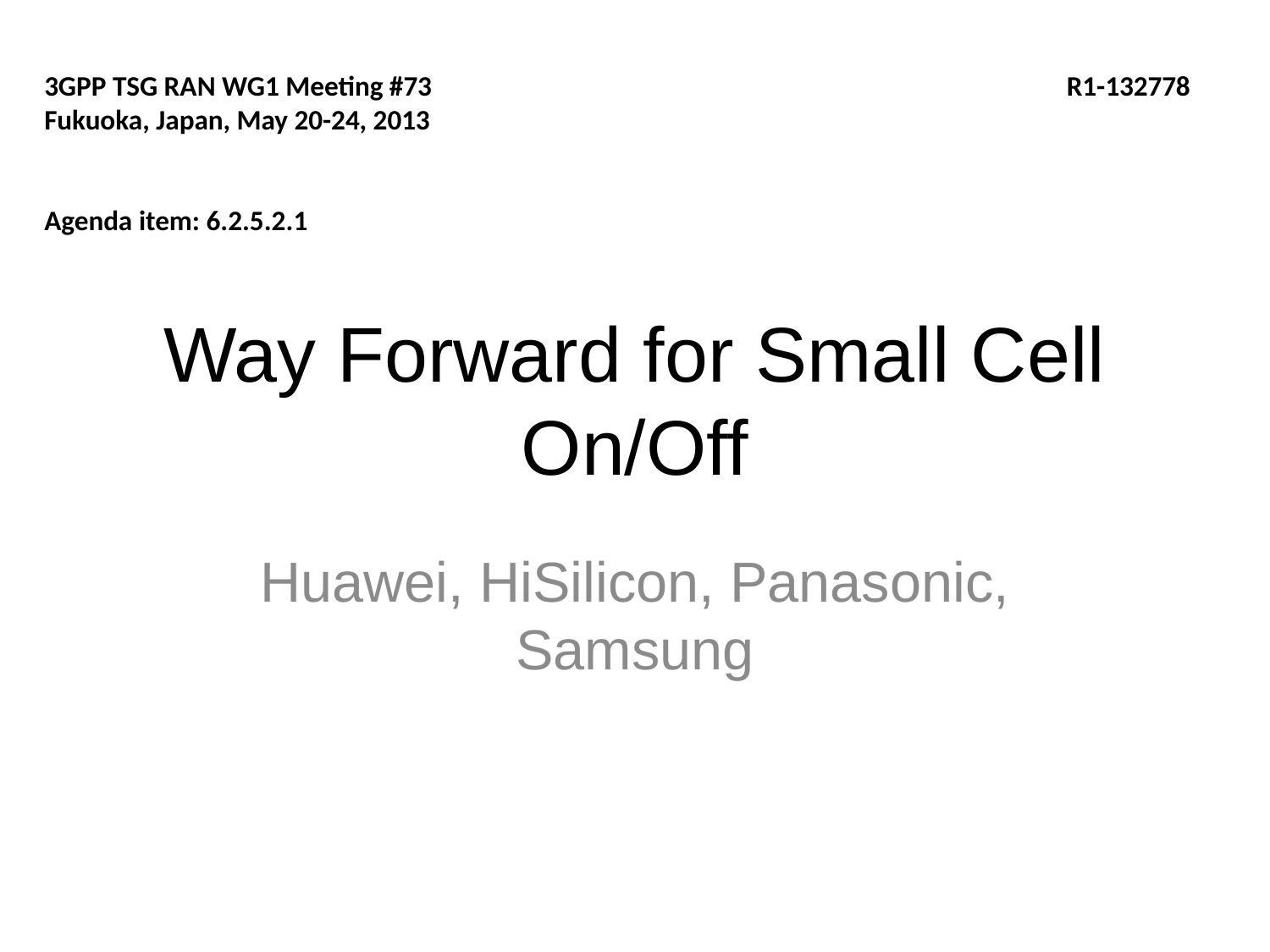

3GPP TSG RAN WG1 Meeting #73                                                  			 R1-132778
Fukuoka, Japan, May 20-24, 2013

Agenda item: 6.2.5.2.1
# Way Forward for Small Cell On/Off
Huawei, HiSilicon, Panasonic, Samsung